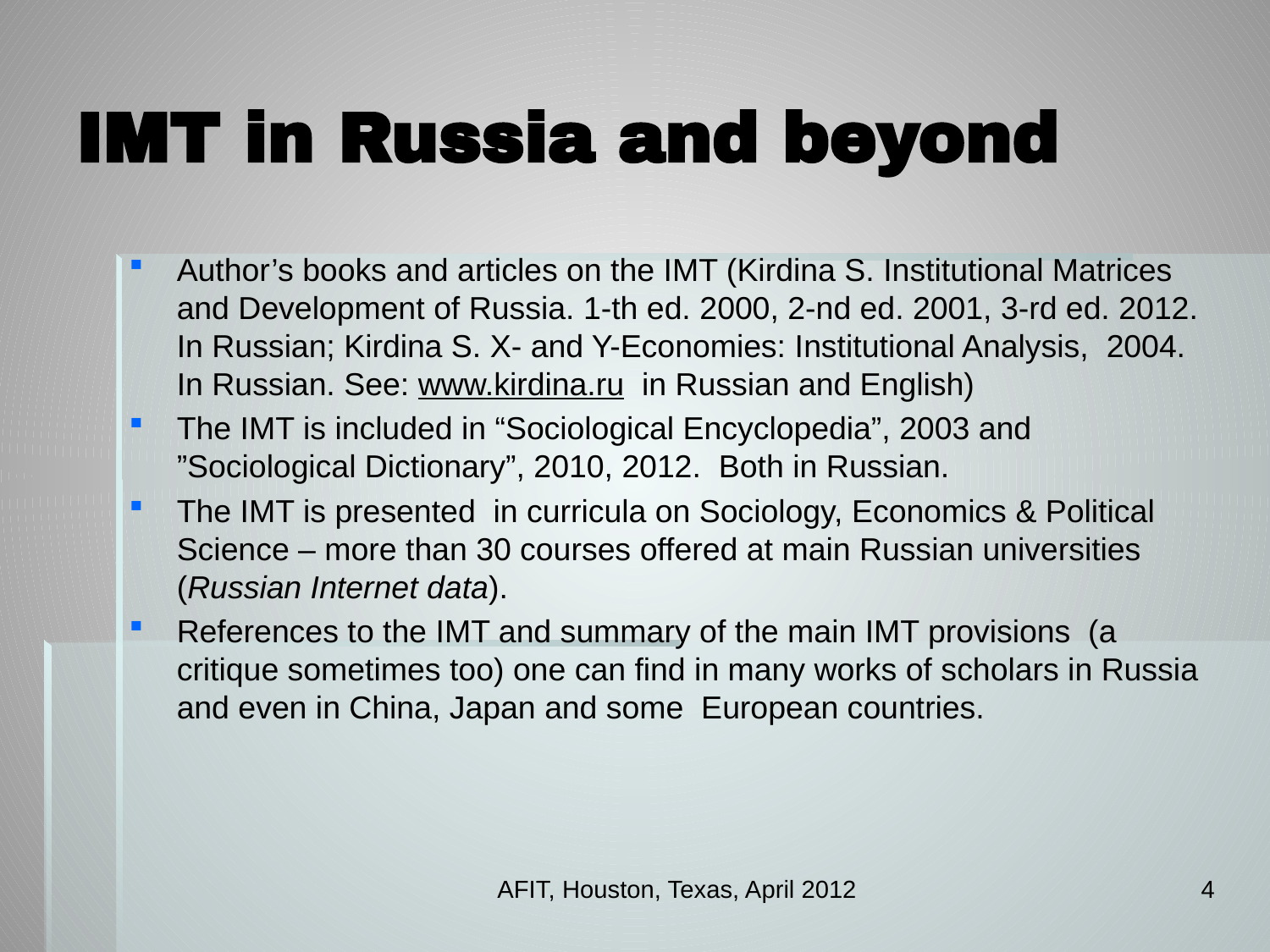

# IMT in Russia and beyond
Author’s books and articles on the IMT (Kirdina S. Institutional Matrices and Development of Russia. 1-th ed. 2000, 2-nd ed. 2001, 3-rd ed. 2012. In Russian; Kirdina S. X- and Y-Economies: Institutional Analysis,  2004. In Russian. See: www.kirdina.ru  in Russian and English)
The IMT is included in “Sociological Encyclopedia”, 2003 and  ”Sociological Dictionary”, 2010, 2012.  Both in Russian.
The IMT is presented  in curricula on Sociology, Economics & Political Science – more than 30 courses offered at main Russian universities (Russian Internet data).
References to the IMT and summary of the main IMT provisions  (a critique sometimes too) one can find in many works of scholars in Russia and even in China, Japan and some  European countries.
AFIT, Houston, Texas, April 2012
4